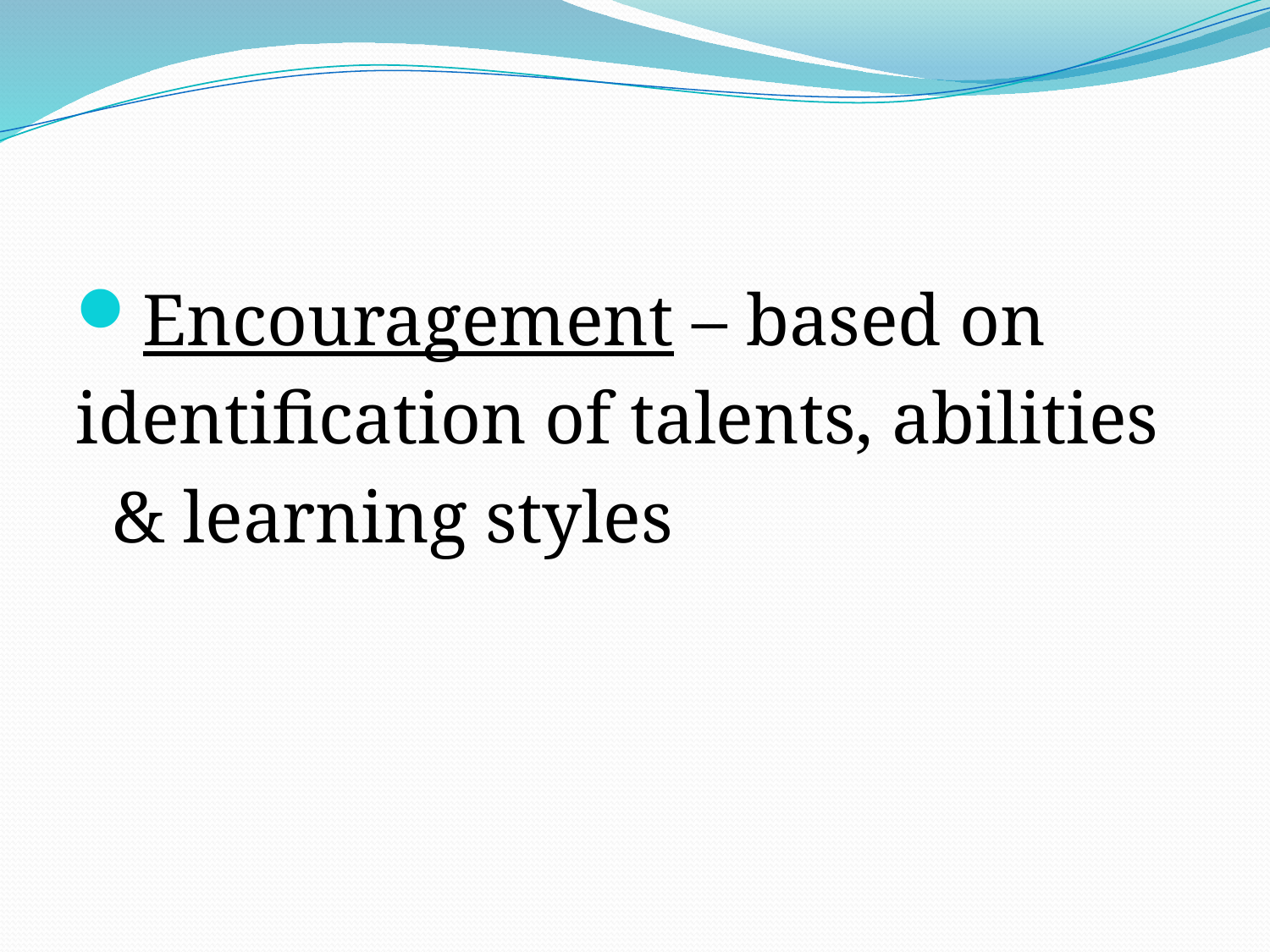

Encouragement – based on
identification of talents, abilities
  & learning styles